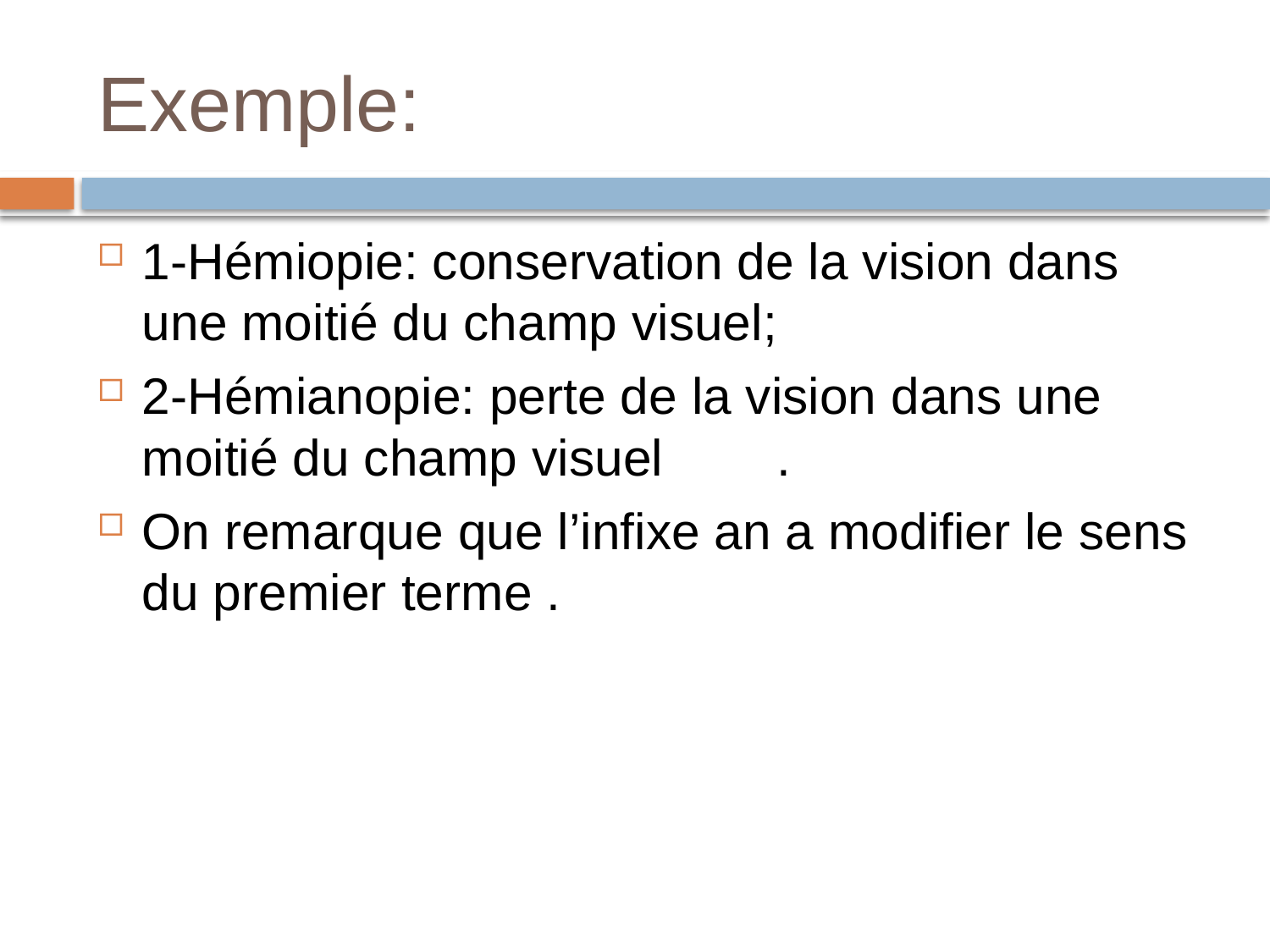

# Exemple:
1-Hémiopie: conservation de la vision dans une moitié du champ visuel;
2-Hémianopie: perte de la vision dans une moitié du champ visuel	.
On remarque que l’infixe an a modifier le sens du premier terme .